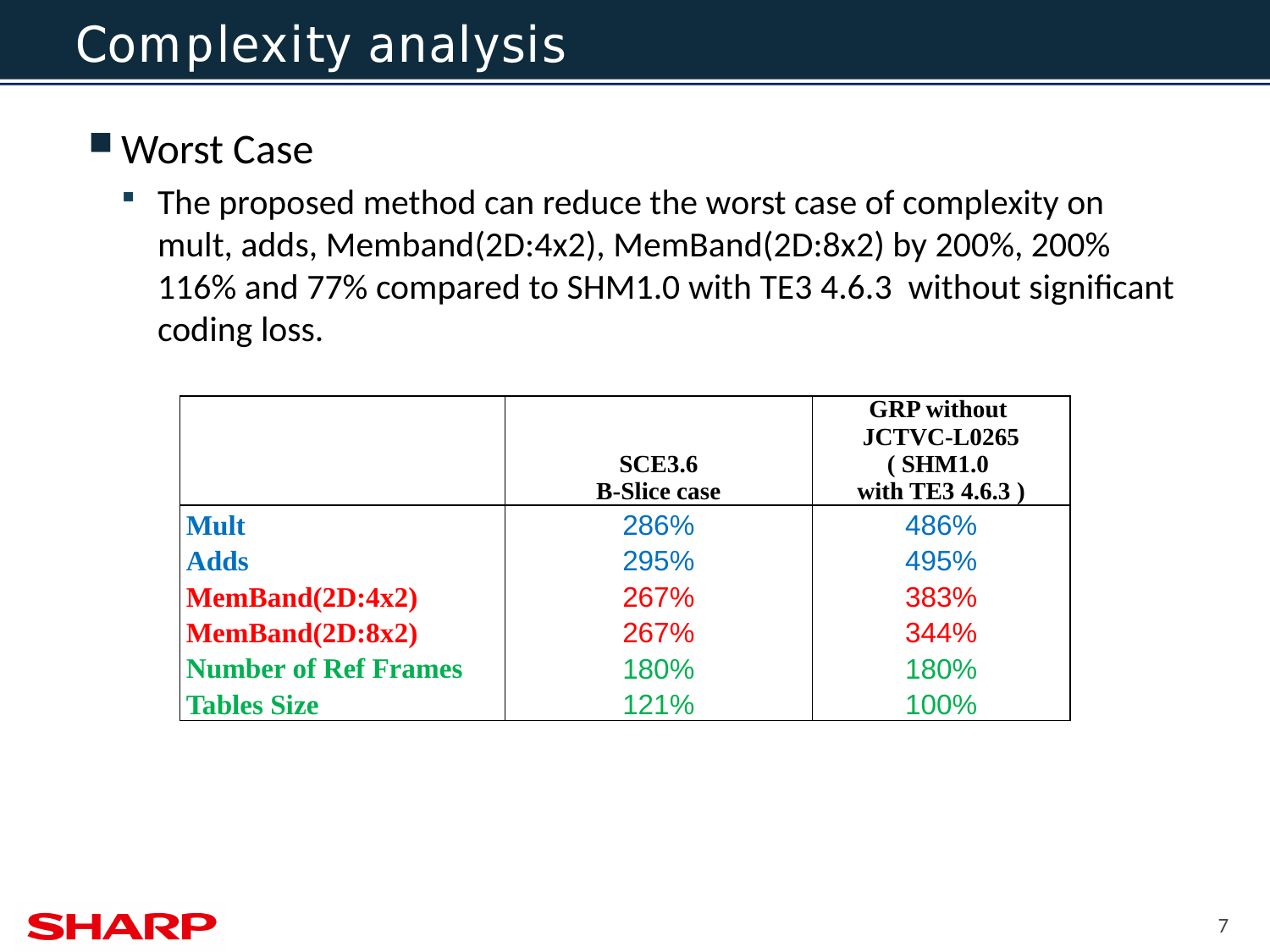

# Complexity analysis
Worst Case
The proposed method can reduce the worst case of complexity on
mult, adds, Memband(2D:4x2), MemBand(2D:8x2) by 200%, 200% 116% and 77% compared to SHM1.0 with TE3 4.6.3  without significant coding loss.
|  | SCE3.6 B-Slice case | GRP without JCTVC-L0265 ( SHM1.0 with TE3 4.6.3 ) |
| --- | --- | --- |
| Mult | 286% | 486% |
| Adds | 295% | 495% |
| MemBand(2D:4x2) | 267% | 383% |
| MemBand(2D:8x2) | 267% | 344% |
| Number of Ref Frames | 180% | 180% |
| Tables Size | 121% | 100% |
7